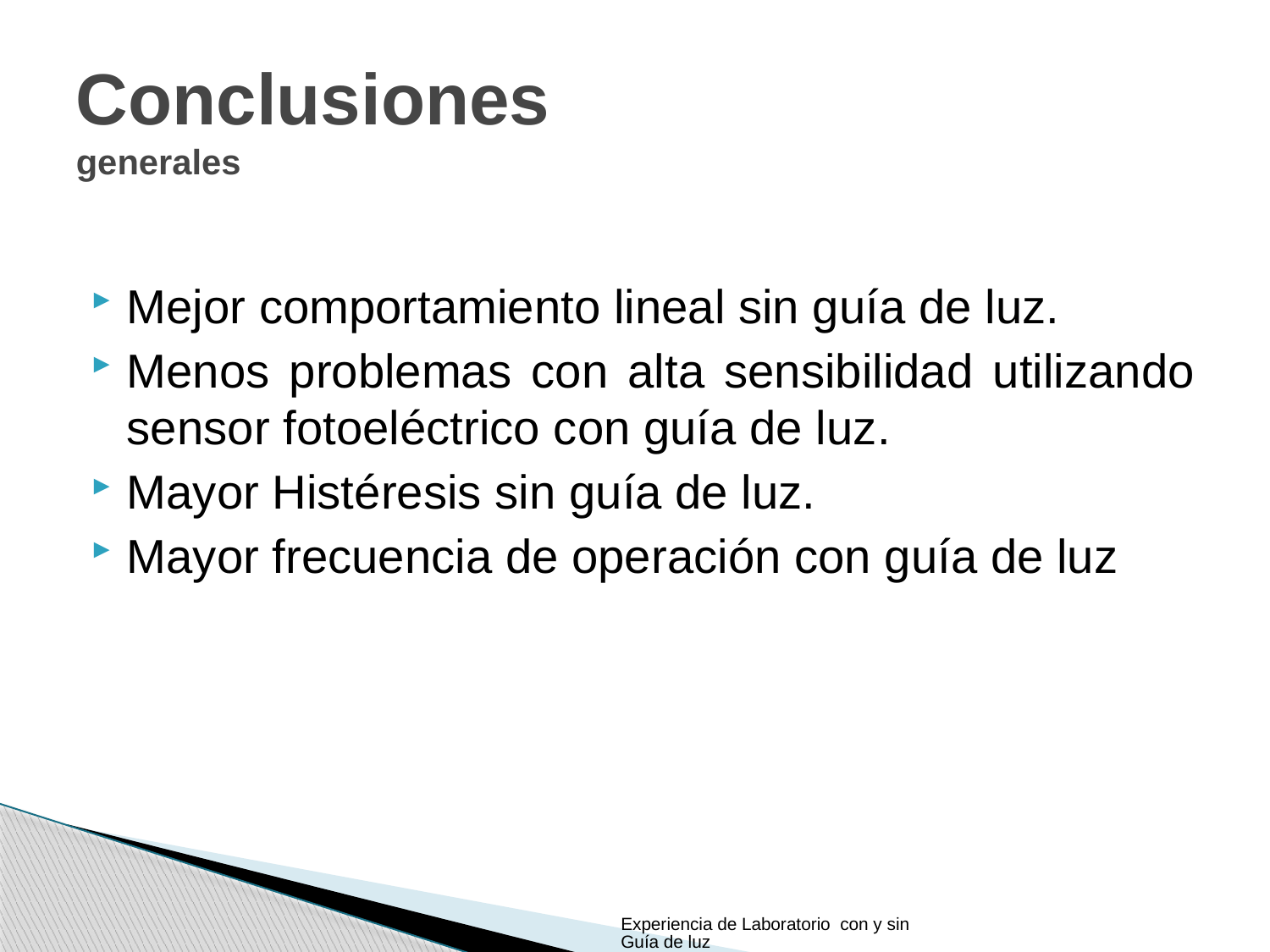

# Conclusiones generales

Mejor comportamiento lineal sin guía de luz.
Menos problemas con alta sensibilidad utilizando sensor fotoeléctrico con guía de luz.
Mayor Histéresis sin guía de luz.
Mayor frecuencia de operación con guía de luz

Experiencia de Laboratorio  con y sin Guía de luz